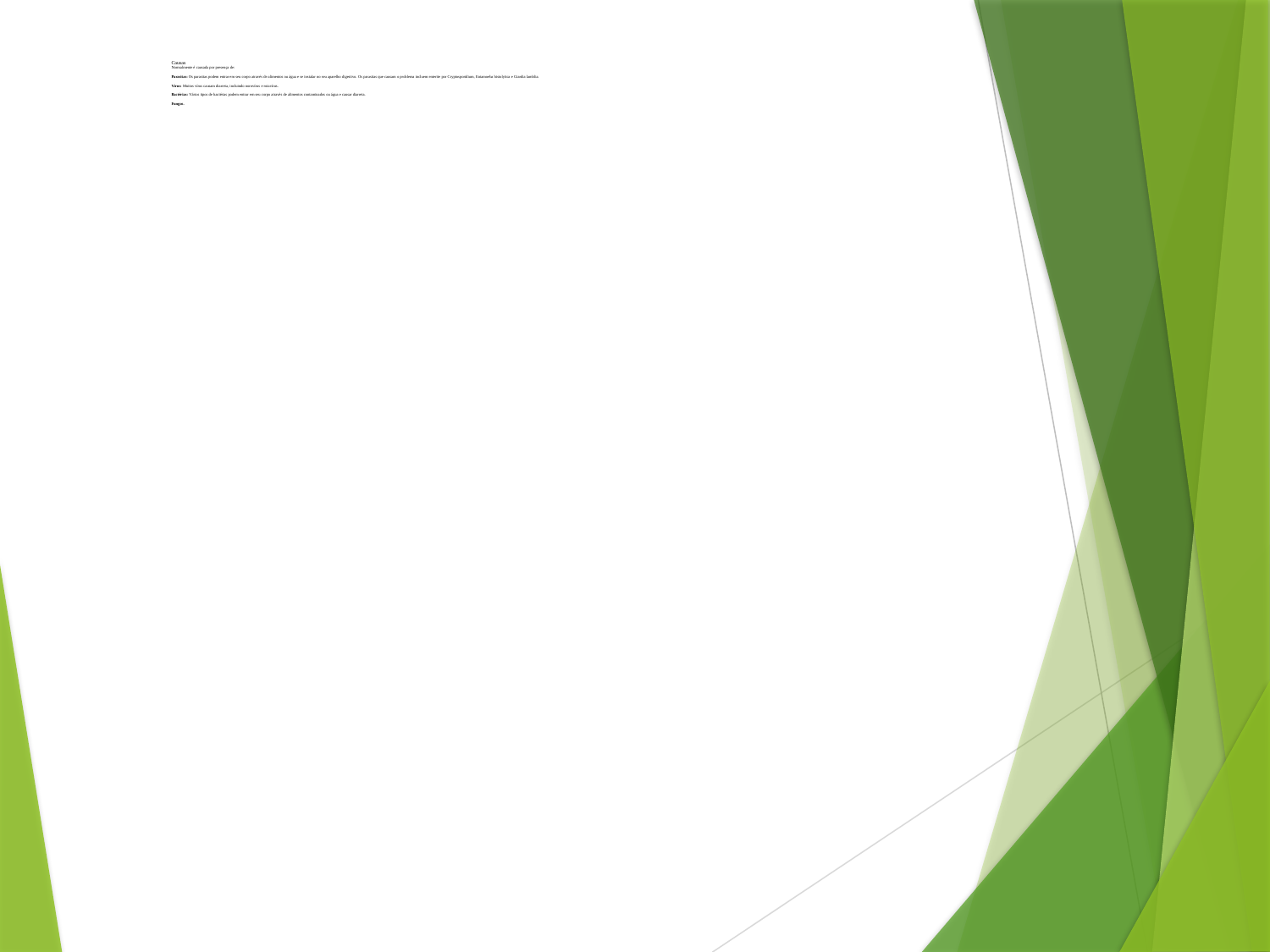

# Causas Normalmente é causada por presença de: Parasitas: Os parasitas podem entrar em seu corpo através de alimentos ou água e se instalar no seu aparelho digestivo. Os parasitas que causam o problema incluem enterite por Cryptosporidium, Entamoeba histolytica e Giardia lamblia. Vírus: Muitos vírus causam diarreia, incluindo norovírus e rotavírus. Bactérias: Vários tipos de bactérias podem entrar em seu corpo através de alimentos contaminados ou água e causar diarreia. Fungos.